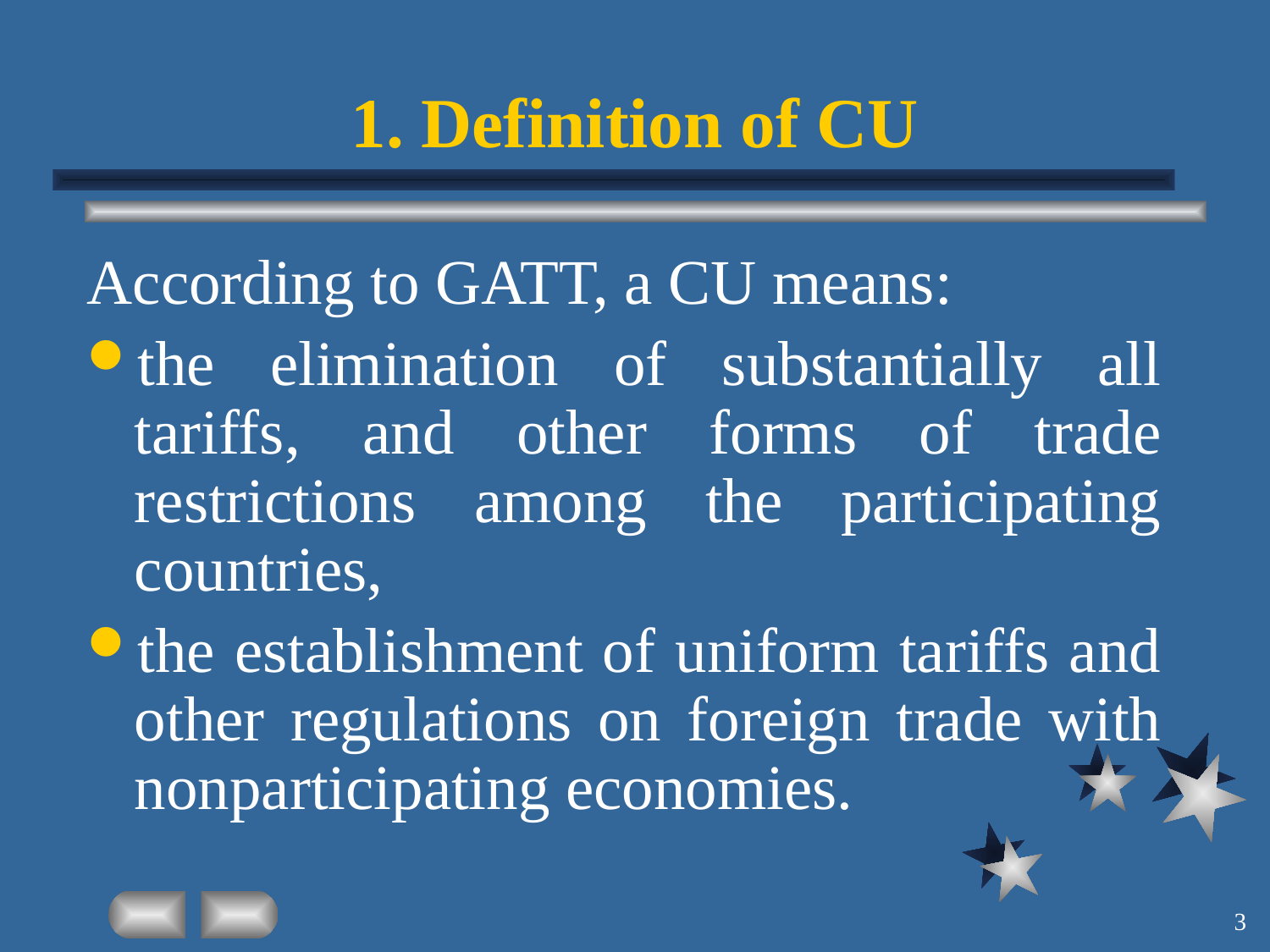

# 1. Definition of CU
According to GATT, a CU means:
the elimination of substantially all tariffs, and other forms of trade restrictions among the participating countries,
the establishment of uniform tariffs and other regulations on foreign trade with nonparticipating economies.
3